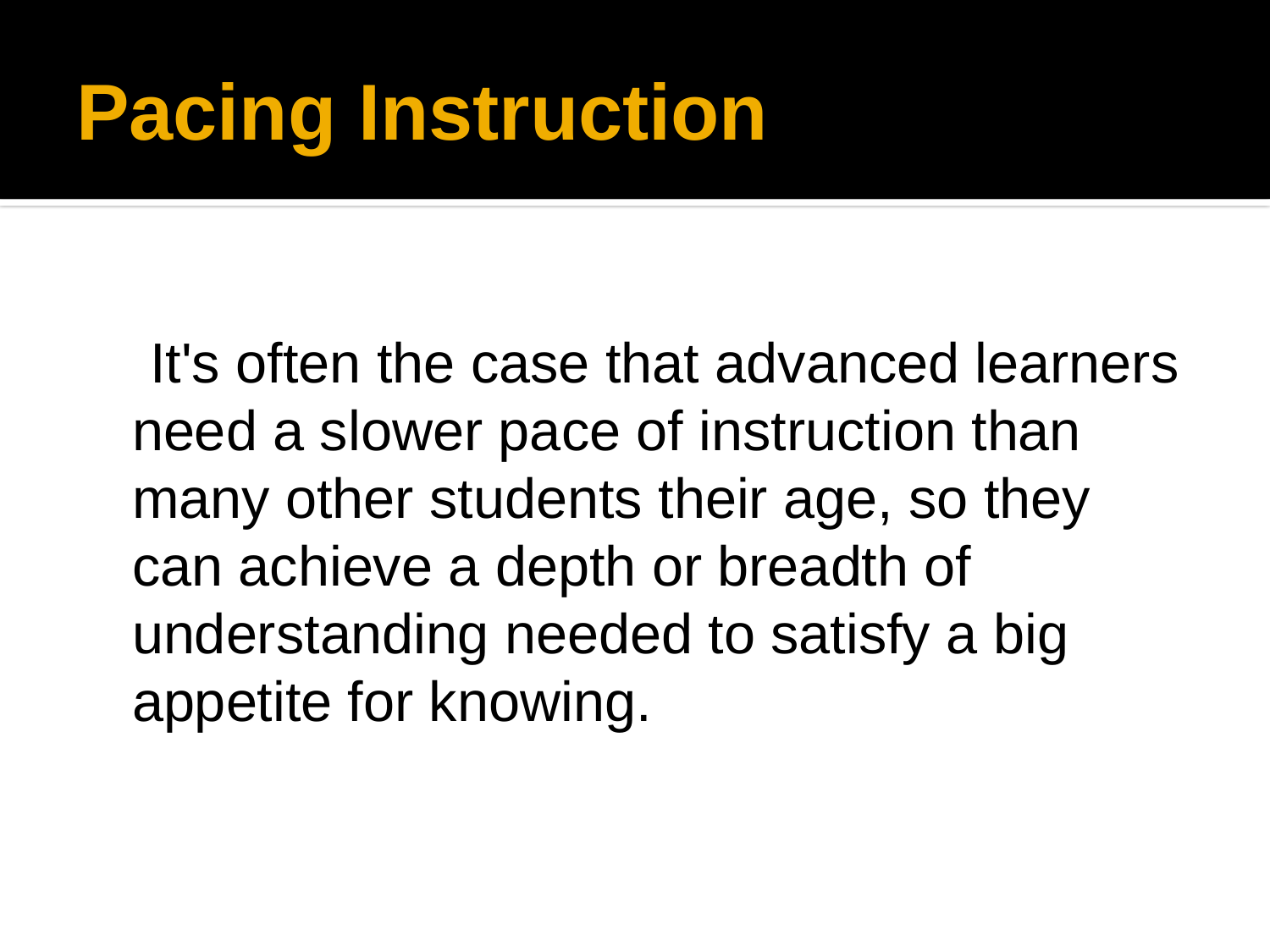

# Pacing Instruction

    It's often the case that advanced learners need a slower pace of instruction than many other students their age, so they can achieve a depth or breadth of understanding needed to satisfy a big appetite for knowing.